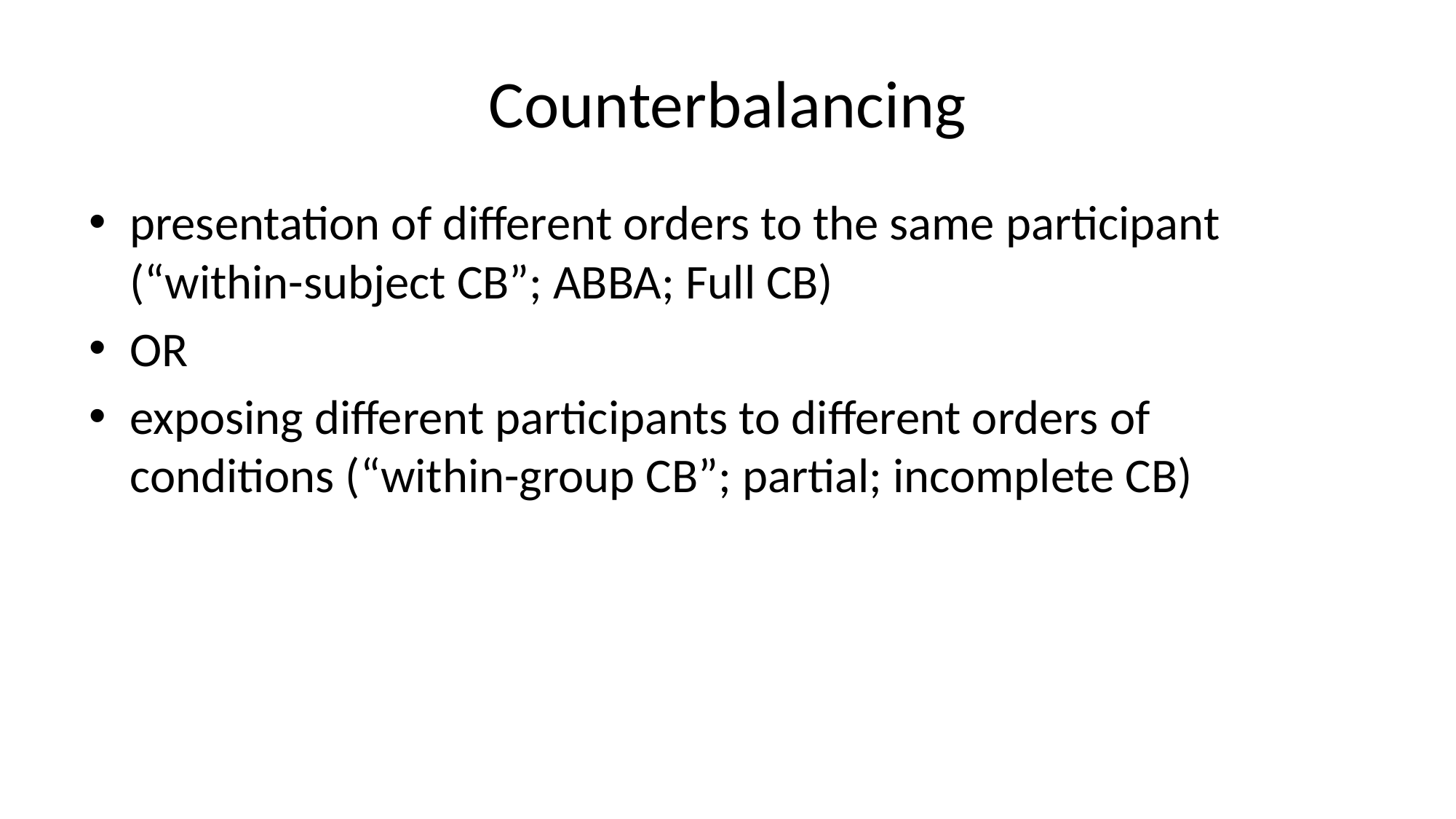

# Counterbalancing
presentation of different orders to the same participant (“within-subject CB”; ABBA; Full CB)
OR
exposing different participants to different orders of conditions (“within-group CB”; partial; incomplete CB)

25